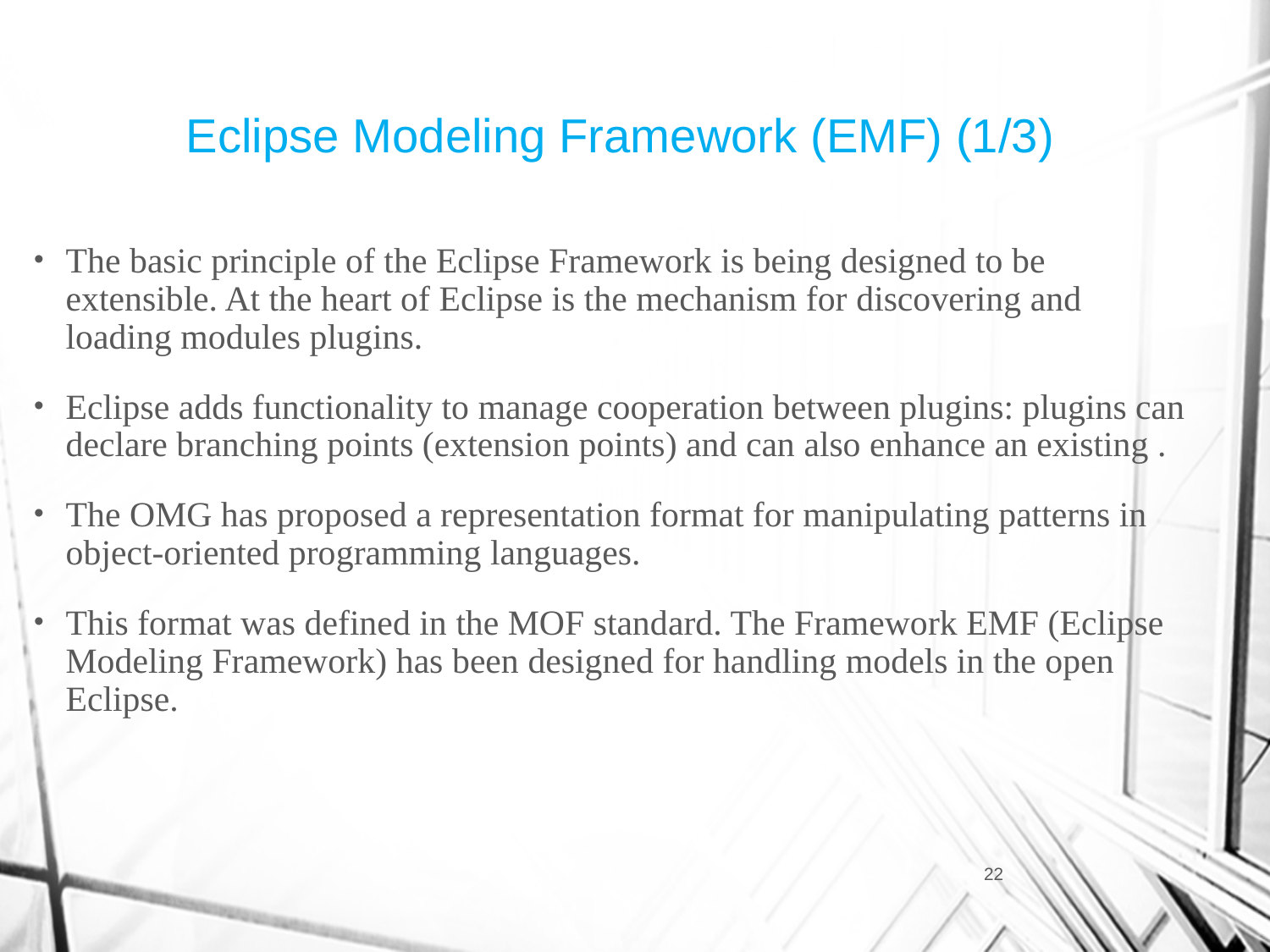

# Eclipse Modeling Framework (EMF) (1/3)
The basic principle of the Eclipse Framework is being designed to be extensible. At the heart of Eclipse is the mechanism for discovering and loading modules plugins.
Eclipse adds functionality to manage cooperation between plugins: plugins can declare branching points (extension points) and can also enhance an existing .
The OMG has proposed a representation format for manipulating patterns in object-oriented programming languages.
This format was defined in the MOF standard. The Framework EMF (Eclipse Modeling Framework) has been designed for handling models in the open Eclipse.

22